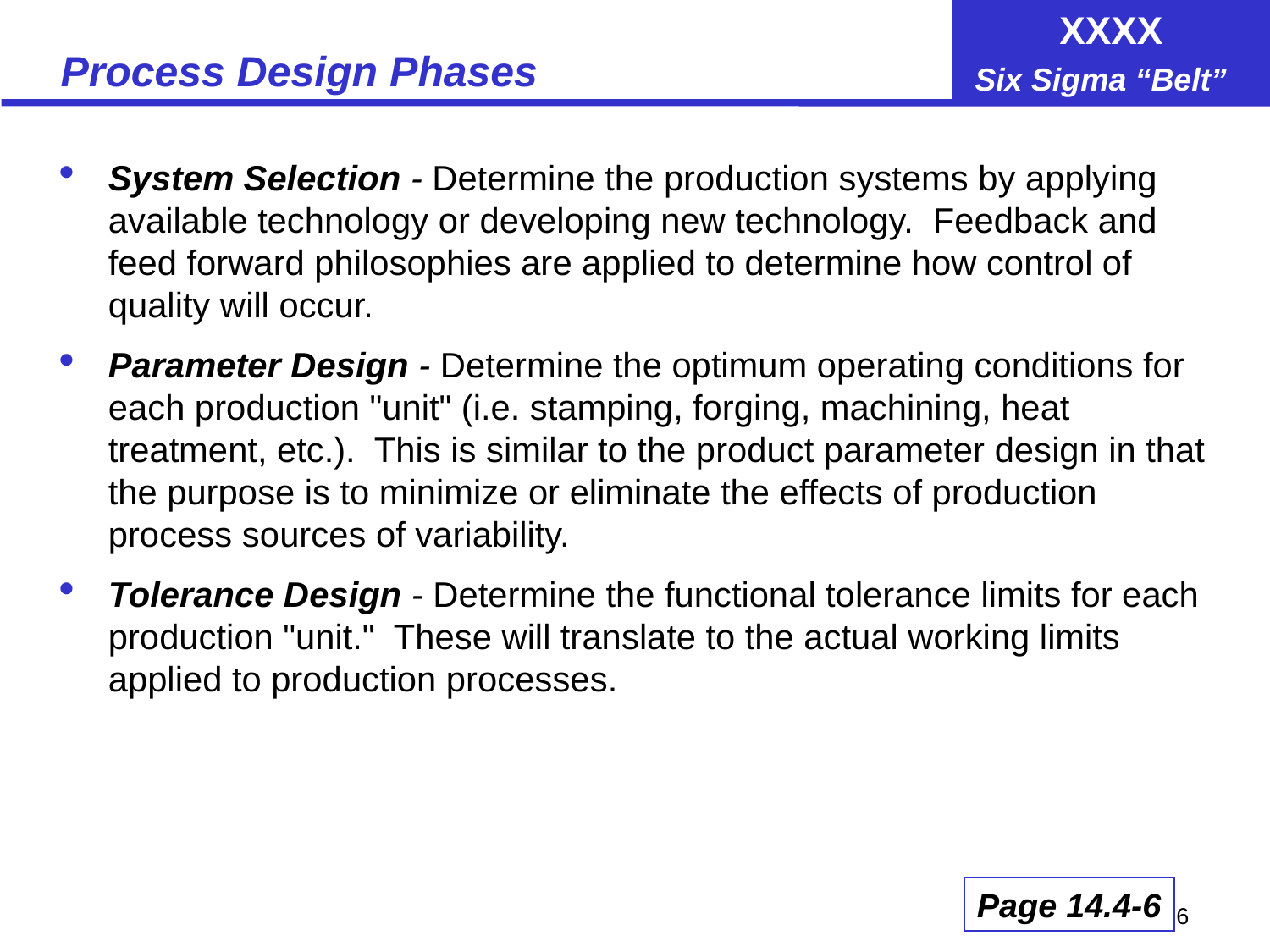

# Process Design Phases
System Selection - Determine the production systems by applying available technology or developing new technology.  Feedback and feed forward philosophies are applied to determine how control of quality will occur.
Parameter Design - Determine the optimum operating conditions for each production "unit" (i.e. stamping, forging, machining, heat treatment, etc.).  This is similar to the product parameter design in that the purpose is to minimize or eliminate the effects of production process sources of variability.
Tolerance Design - Determine the functional tolerance limits for each production "unit."  These will translate to the actual working limits applied to production processes.
Page 14.4-6